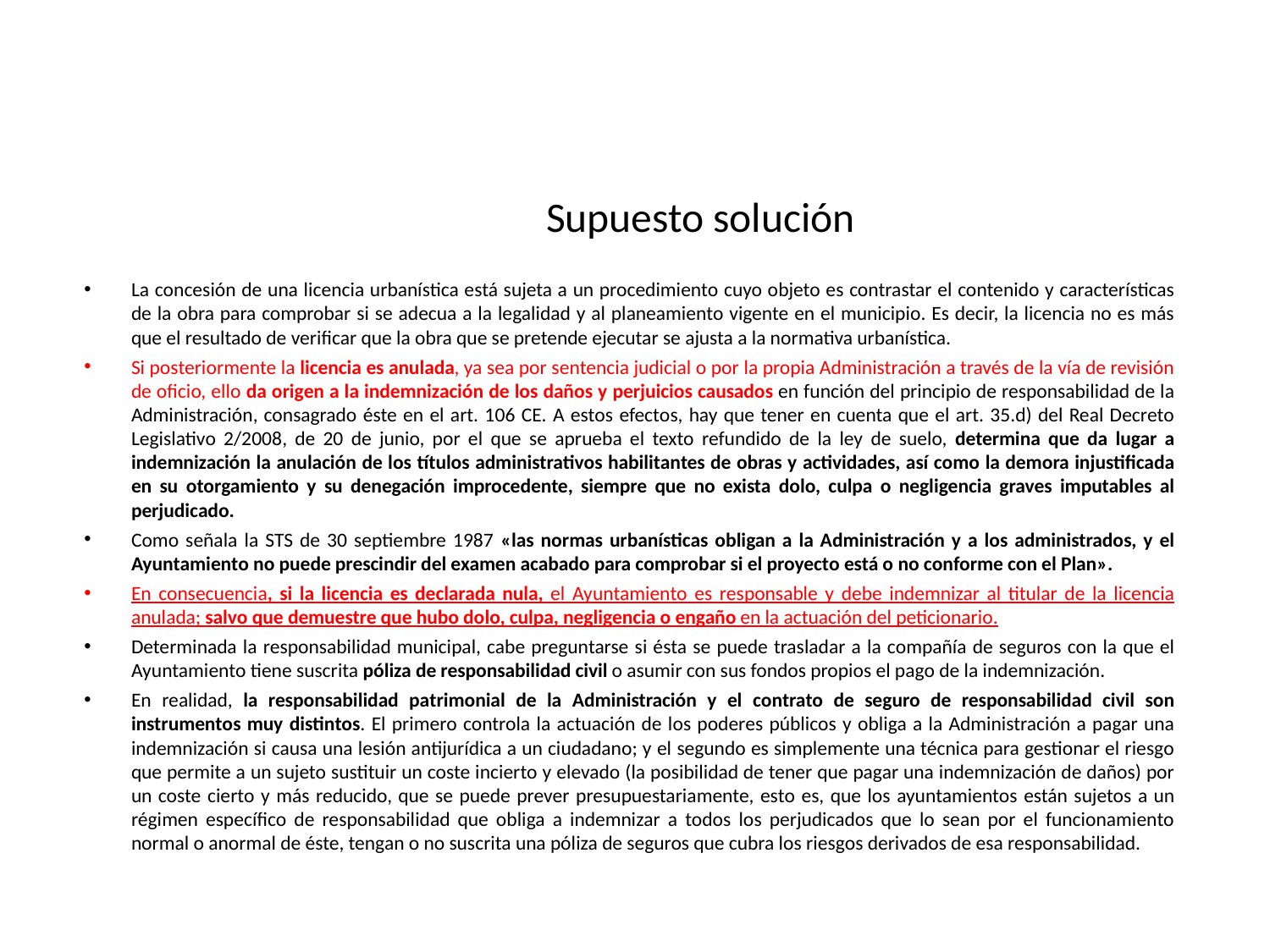

# Supuesto solución
La concesión de una licencia urbanística está sujeta a un procedimiento cuyo objeto es contrastar el contenido y características de la obra para comprobar si se adecua a la legalidad y al planeamiento vigente en el municipio. Es decir, la licencia no es más que el resultado de verificar que la obra que se pretende ejecutar se ajusta a la normativa urbanística.
Si posteriormente la licencia es anulada, ya sea por sentencia judicial o por la propia Administración a través de la vía de revisión de oficio, ello da origen a la indemnización de los daños y perjuicios causados en función del principio de responsabilidad de la Administración, consagrado éste en el art. 106 CE. A estos efectos, hay que tener en cuenta que el art. 35.d) del Real Decreto Legislativo 2/2008, de 20 de junio, por el que se aprueba el texto refundido de la ley de suelo, determina que da lugar a indemnización la anulación de los títulos administrativos habilitantes de obras y actividades, así como la demora injustificada en su otorgamiento y su denegación improcedente, siempre que no exista dolo, culpa o negligencia graves imputables al perjudicado.
Como señala la STS de 30 septiembre 1987 «las normas urbanísticas obligan a la Administración y a los administrados, y el Ayuntamiento no puede prescindir del examen acabado para comprobar si el proyecto está o no conforme con el Plan».
En consecuencia, si la licencia es declarada nula, el Ayuntamiento es responsable y debe indemnizar al titular de la licencia anulada; salvo que demuestre que hubo dolo, culpa, negligencia o engaño en la actuación del peticionario.
Determinada la responsabilidad municipal, cabe preguntarse si ésta se puede trasladar a la compañía de seguros con la que el Ayuntamiento tiene suscrita póliza de responsabilidad civil o asumir con sus fondos propios el pago de la indemnización.
En realidad, la responsabilidad patrimonial de la Administración y el contrato de seguro de responsabilidad civil son instrumentos muy distintos. El primero controla la actuación de los poderes públicos y obliga a la Administración a pagar una indemnización si causa una lesión antijurídica a un ciudadano; y el segundo es simplemente una técnica para gestionar el riesgo que permite a un sujeto sustituir un coste incierto y elevado (la posibilidad de tener que pagar una indemnización de daños) por un coste cierto y más reducido, que se puede prever presupuestariamente, esto es, que los ayuntamientos están sujetos a un régimen específico de responsabilidad que obliga a indemnizar a todos los perjudicados que lo sean por el funcionamiento normal o anormal de éste, tengan o no suscrita una póliza de seguros que cubra los riesgos derivados de esa responsabilidad.